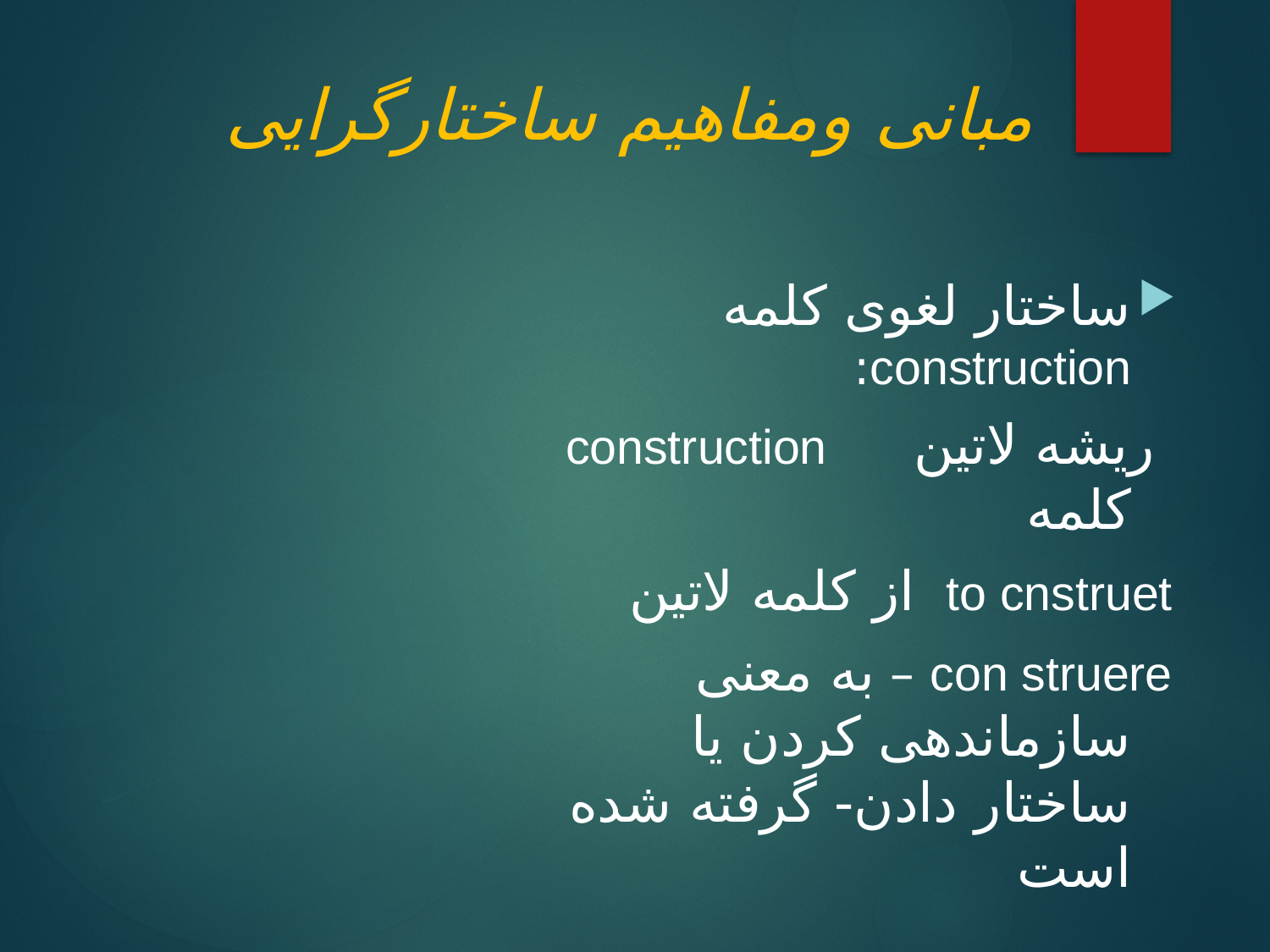

# مبانی ومفاهیم ساختارگرایی
ساختار لغوی کلمه   construction:
 ریشه لاتین     construction  کلمه
to cnstruet  از کلمه لاتین
con struere – به معنی سازماندهی کردن یا ساختار دادن- گرفته شده است